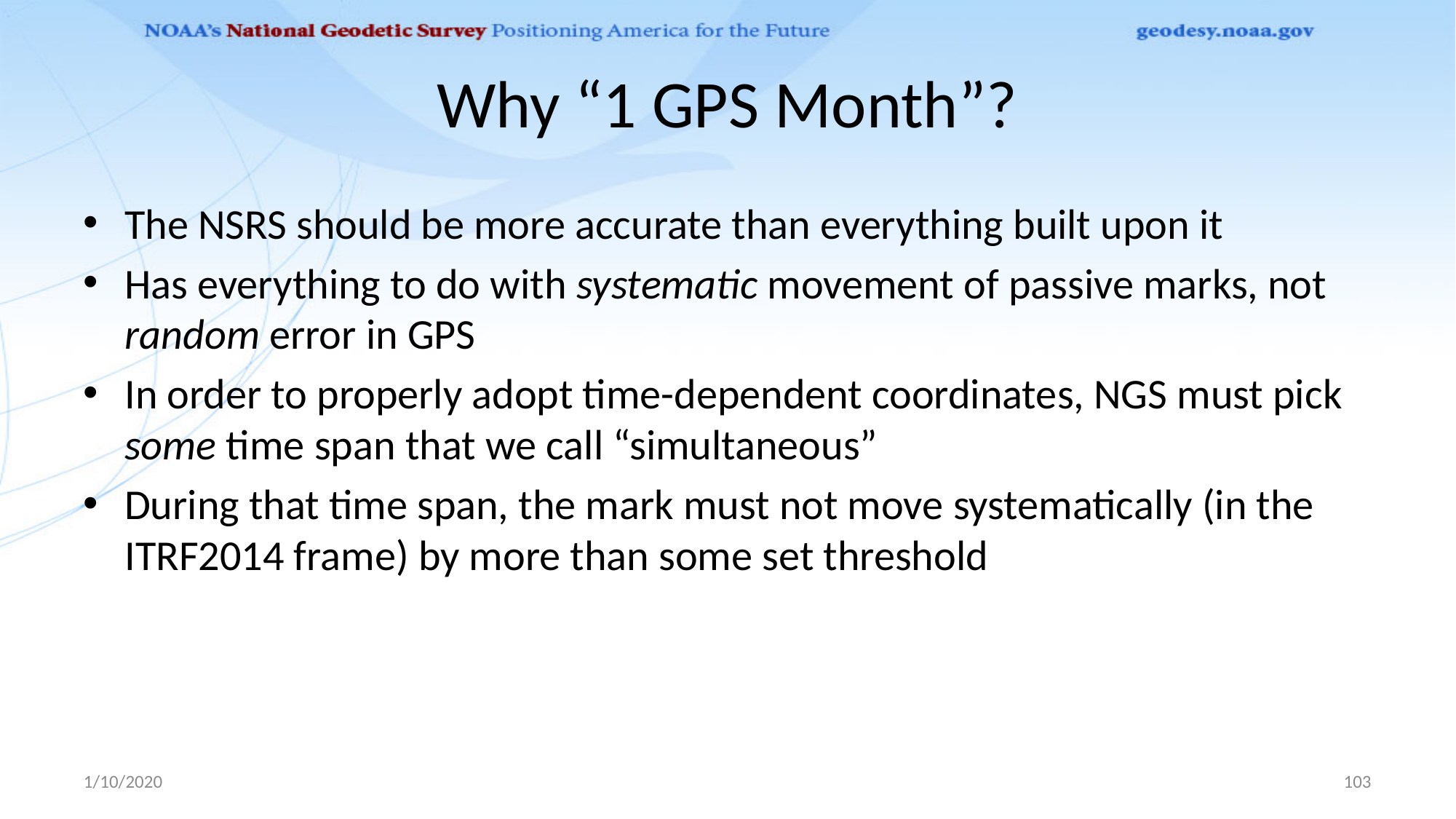

# Why “1 GPS Month”?
The NSRS should be more accurate than everything built upon it
Has everything to do with systematic movement of passive marks, not random error in GPS
In order to properly adopt time-dependent coordinates, NGS must pick some time span that we call “simultaneous”
During that time span, the mark must not move systematically (in the ITRF2014 frame) by more than some set threshold
1/10/2020
103